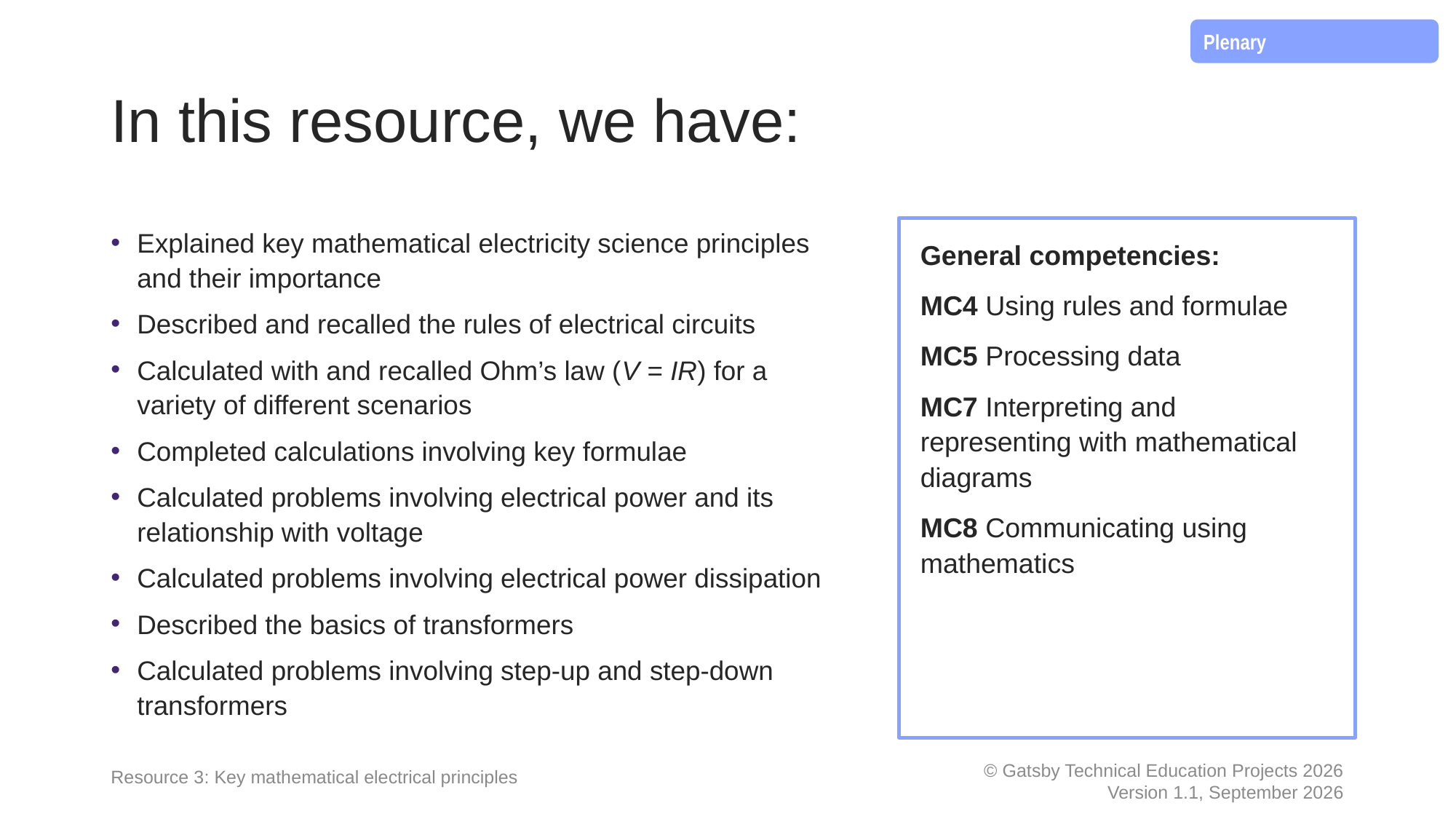

Plenary
# In this resource, we have:
Explained key mathematical electricity science principles and their importance
Described and recalled the rules of electrical circuits
Calculated with and recalled Ohm’s law (V = IR) for a variety of different scenarios
Completed calculations involving key formulae
Calculated problems involving electrical power and its relationship with voltage
Calculated problems involving electrical power dissipation
Described the basics of transformers
Calculated problems involving step-up and step-down transformers
General competencies:
MC4 Using rules and formulae
MC5 Processing data
MC7 Interpreting and representing with mathematical diagrams
MC8 Communicating using mathematics
Resource 3: Key mathematical electrical principles